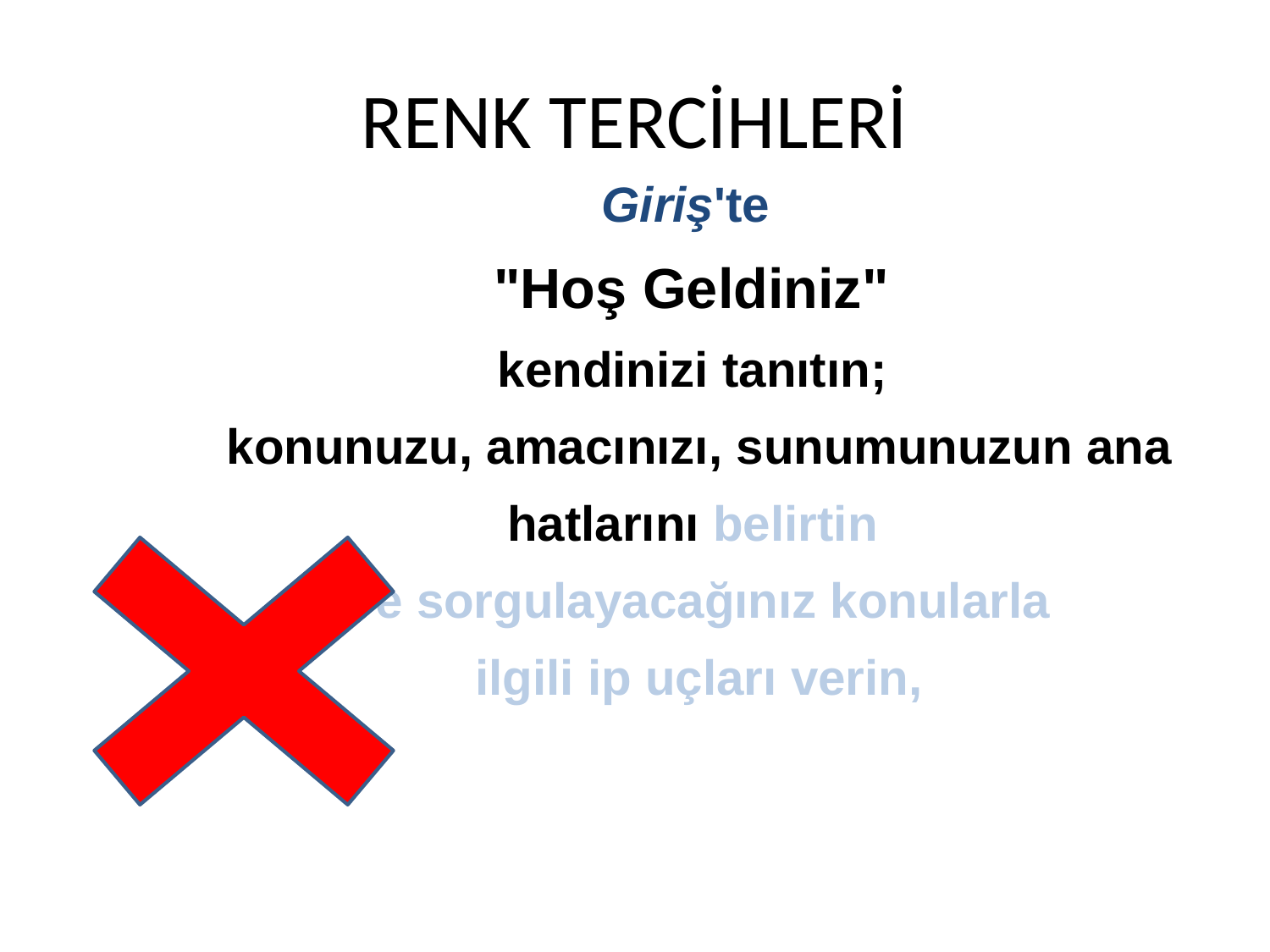

# RENK TERCİHLERİ
Giriş'te
"Hoş Geldiniz"
kendinizi tanıtın;
konunuzu, amacınızı, sunumunuzun ana hatlarını belirtin
ve sorgulayacağınız konularla
 ilgili ip uçları verin,